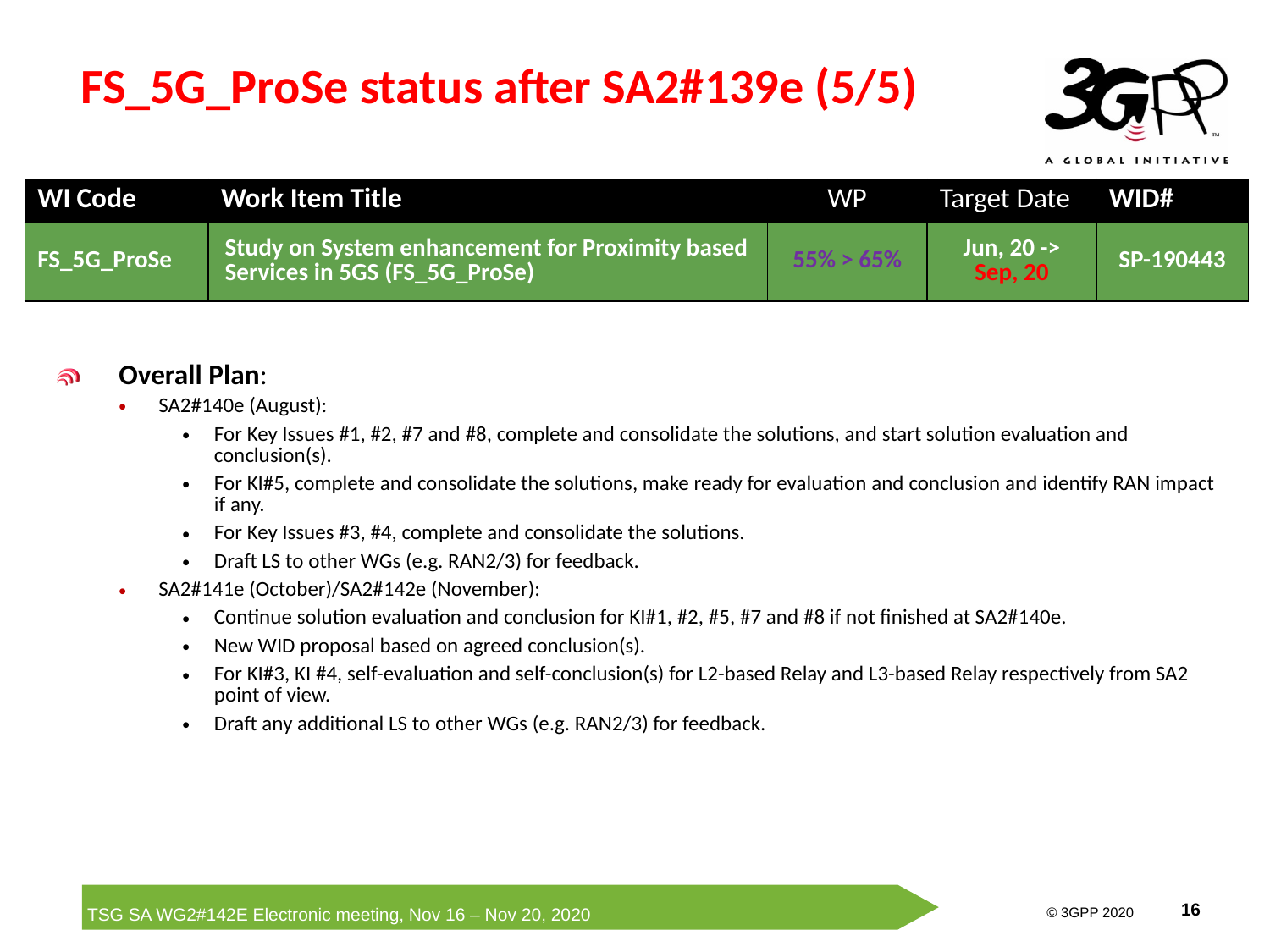

# FS_5G_ProSe status after SA2#139e (5/5)
| WI Code | Work Item Title | WP | Target Date | WID# |
| --- | --- | --- | --- | --- |
| FS\_5G\_ProSe | Study on System enhancement for Proximity based Services in 5GS (FS\_5G\_ProSe) | 55% > 65% | Jun, 20 -> Sep, 20 | SP-190443 |

Overall Plan:
SA2#140e (August):
For Key Issues #1, #2, #7 and #8, complete and consolidate the solutions, and start solution evaluation and conclusion(s).
For KI#5, complete and consolidate the solutions, make ready for evaluation and conclusion and identify RAN impact if any.
For Key Issues #3, #4, complete and consolidate the solutions.
Draft LS to other WGs (e.g. RAN2/3) for feedback.
SA2#141e (October)/SA2#142e (November):
Continue solution evaluation and conclusion for KI#1, #2, #5, #7 and #8 if not finished at SA2#140e.
New WID proposal based on agreed conclusion(s).
For KI#3, KI #4, self-evaluation and self-conclusion(s) for L2-based Relay and L3-based Relay respectively from SA2 point of view.
Draft any additional LS to other WGs (e.g. RAN2/3) for feedback.